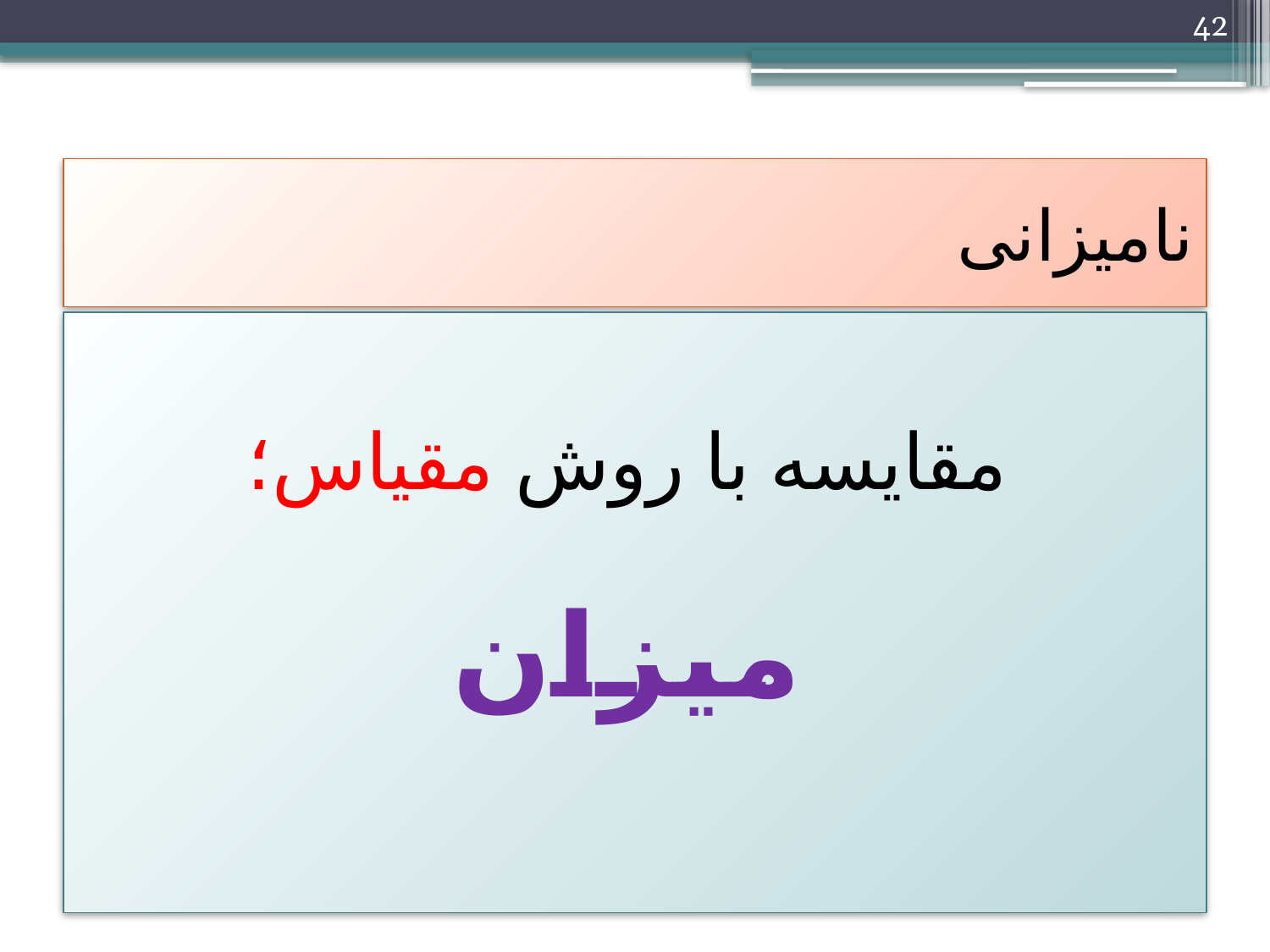

42
# نامیزانی

مقایسه با روش مقیاس؛

میزان